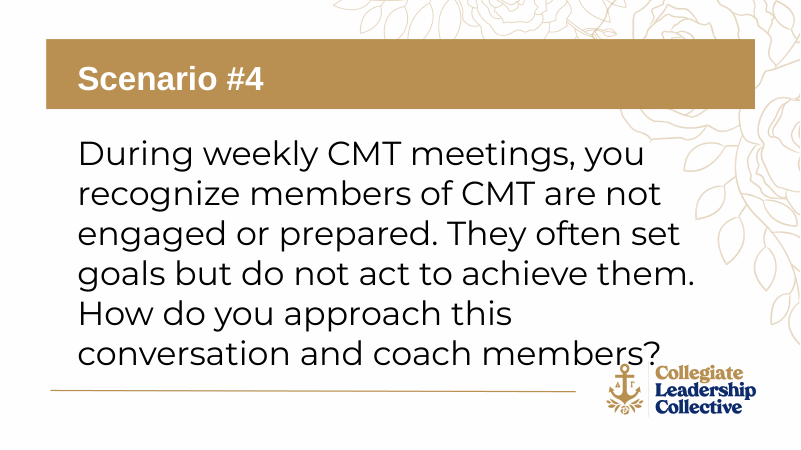

Scenario #4
During weekly CMT meetings, you recognize members of CMT are not engaged or prepared. They often set goals but do not act to achieve them. How do you approach this conversation and coach members?